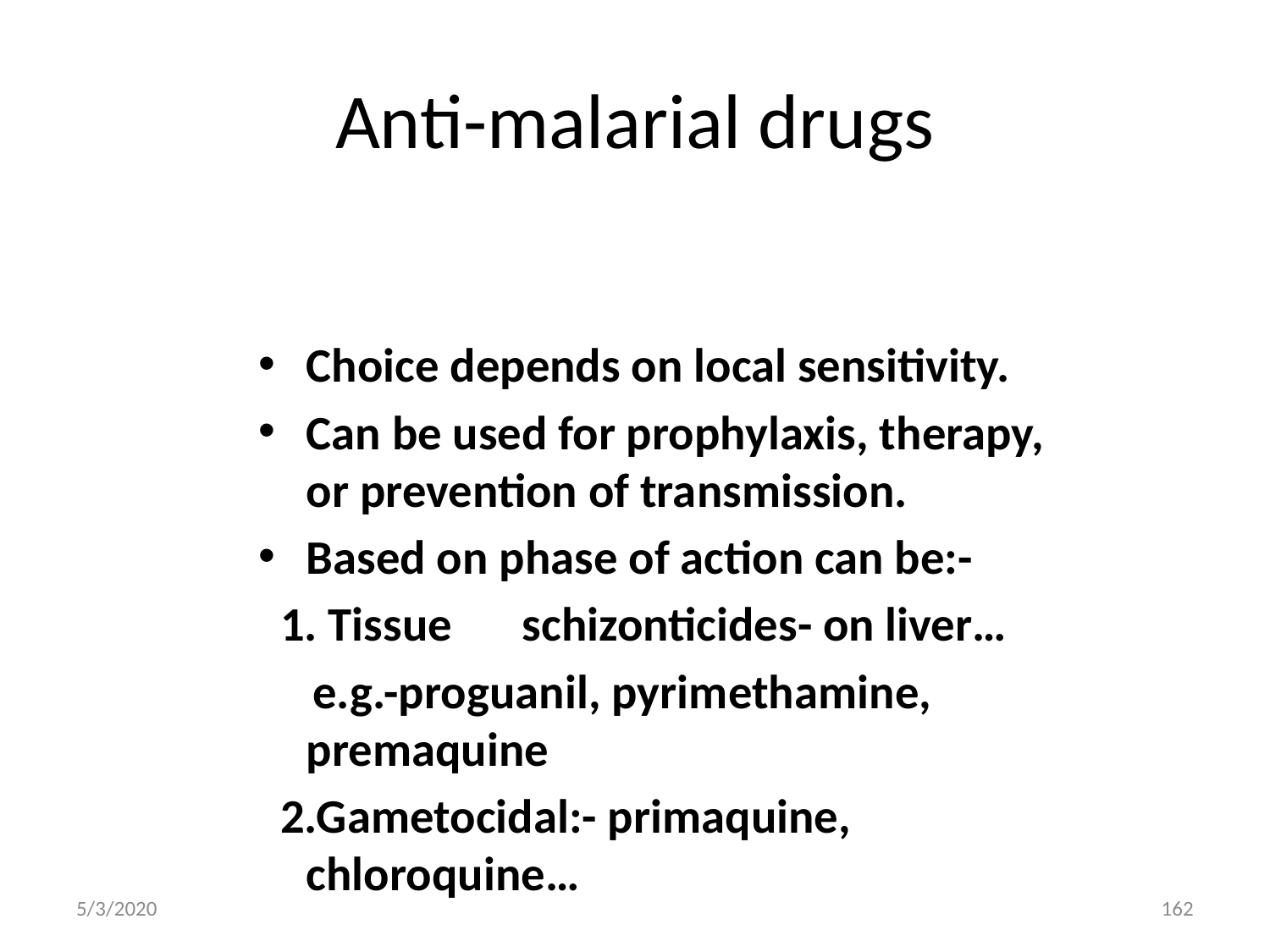

# Anti-malarial drugs
Choice depends on local sensitivity.
Can be used for prophylaxis, therapy, or prevention of transmission.
Based on phase of action can be:-
  1. Tissue 	schizonticides- on liver…
     e.g.-proguanil, pyrimethamine, premaquine
  2.Gametocidal:- primaquine, chloroquine…
5/3/2020
162